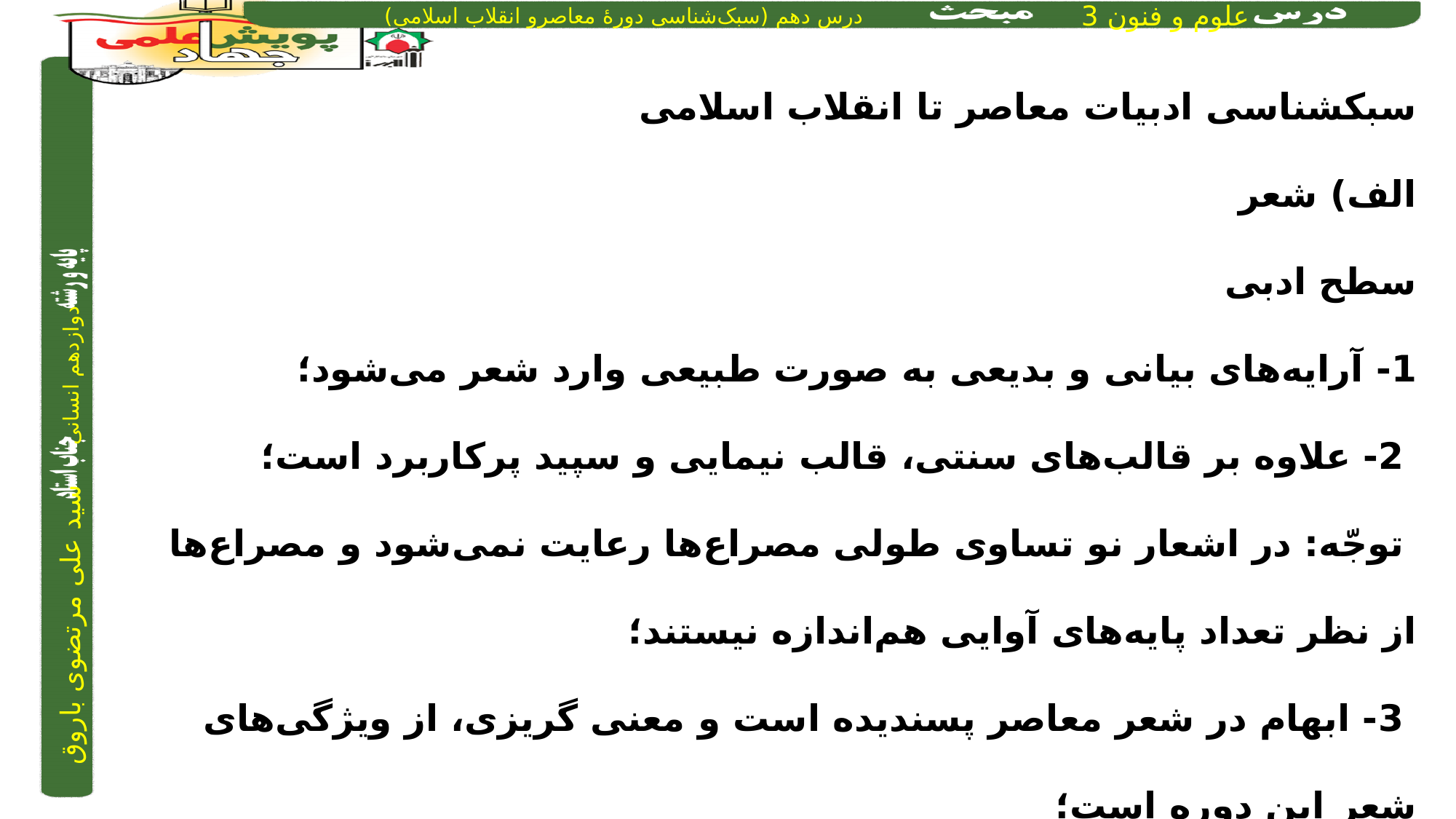

سبکشناسی ادبیات معاصر تا انقلاب اسلامی
الف) شعر
سطح ادبی
1- آرایه‌های بیانی و بدیعی به صورت طبیعی وارد شعر می‌شود؛
 2- علاوه بر قالب‌های سنتی، قالب نیمایی و سپید پرکاربرد است؛
 توجّه: در اشعار نو تساوی طولی مصراع‌ها رعایت نمی‌شود و مصراع‌ها از نظر تعداد پایه‌های آوایی هم‌اندازه نیستند؛
 3- ابهام در شعر معاصر پسندیده است و معنی گریزی، از ویژگی‌های شعر این دوره است؛